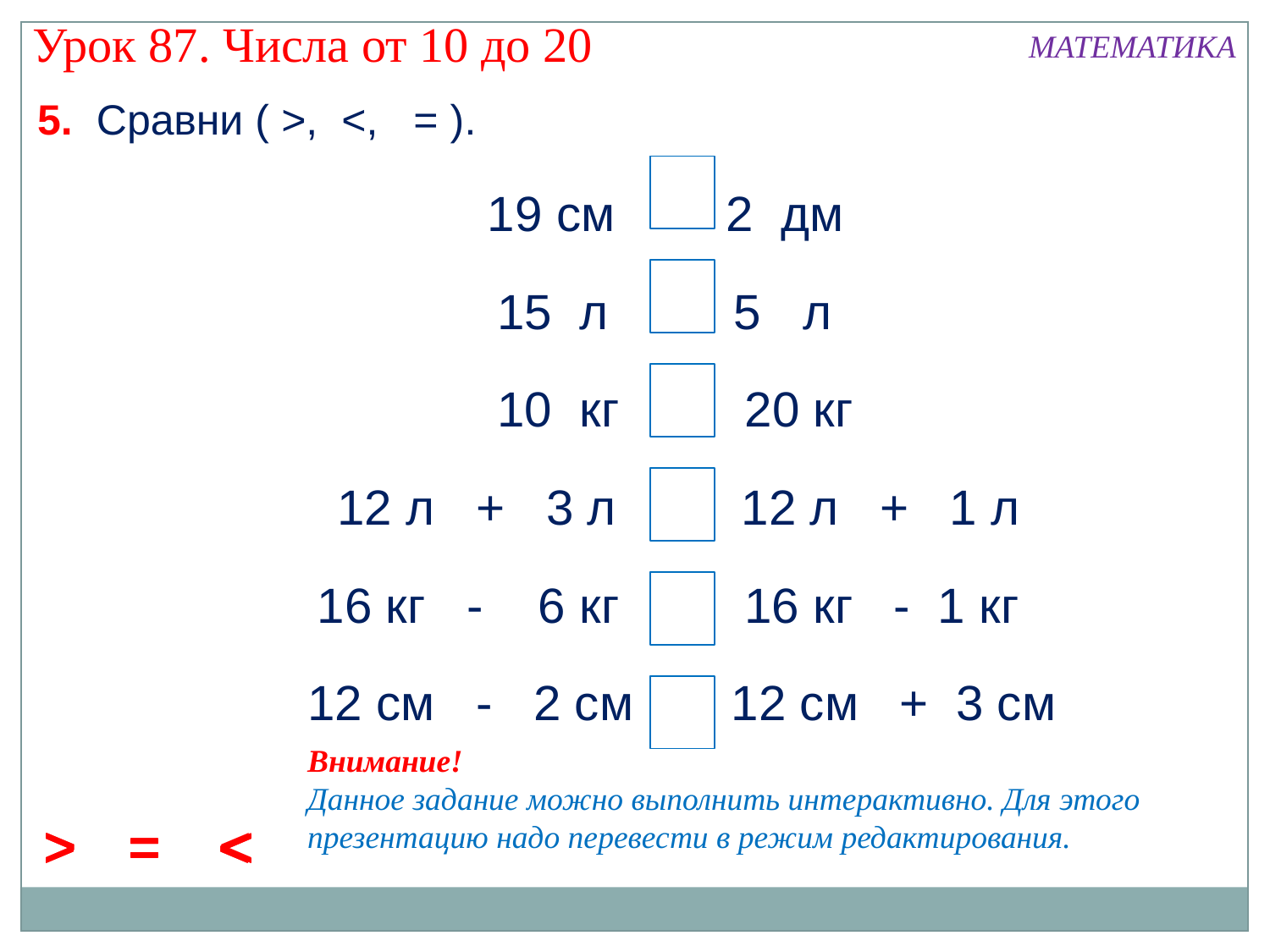

Урок 87. Числа от 10 до 20
МАТЕМАТИКА
5.  Сравни ( >,  <,   = ).

19 см   <   2  дм

15  л    >   5   л

10  кг   <    20 кг

12 л   +   3 л   >    12 л   +   1 л
16 кг   -    6 кг   <    16 кг   -  1 кг

12 см   -   2 см   <  12 см   +  3 см

Внимание!
Данное задание можно выполнить интерактивно. Для этого презентацию надо перевести в режим редактирования.
 >
 >
=
<
 >
=
<
 >
=
<
 >
=
=
 >
=
<
 >
=
<
 >
=
<
<
<